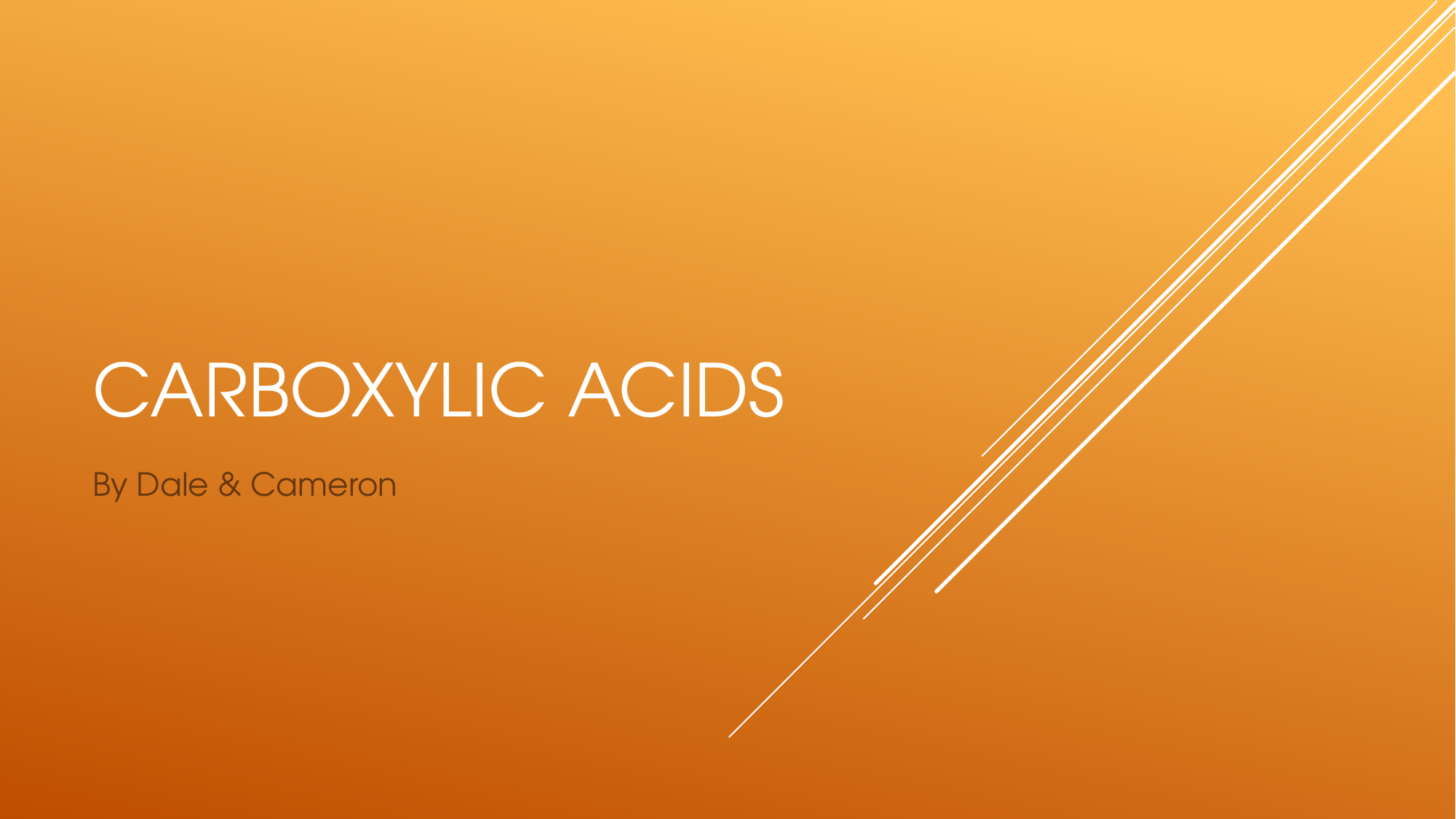

# Carboxylic Acids
By Dale & Cameron